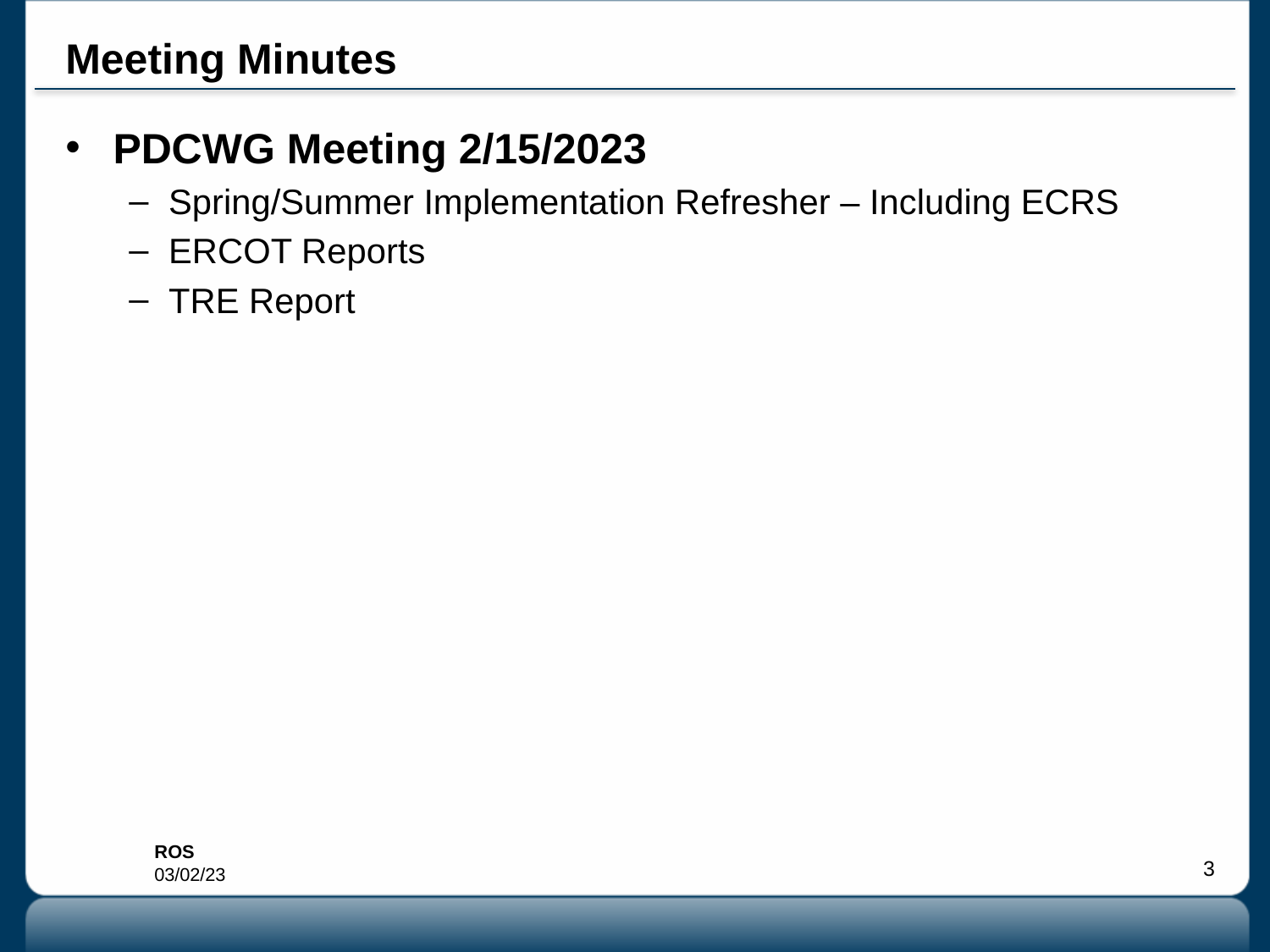

# Meeting Minutes
PDCWG Meeting 2/15/2023
Spring/Summer Implementation Refresher – Including ECRS
ERCOT Reports
TRE Report